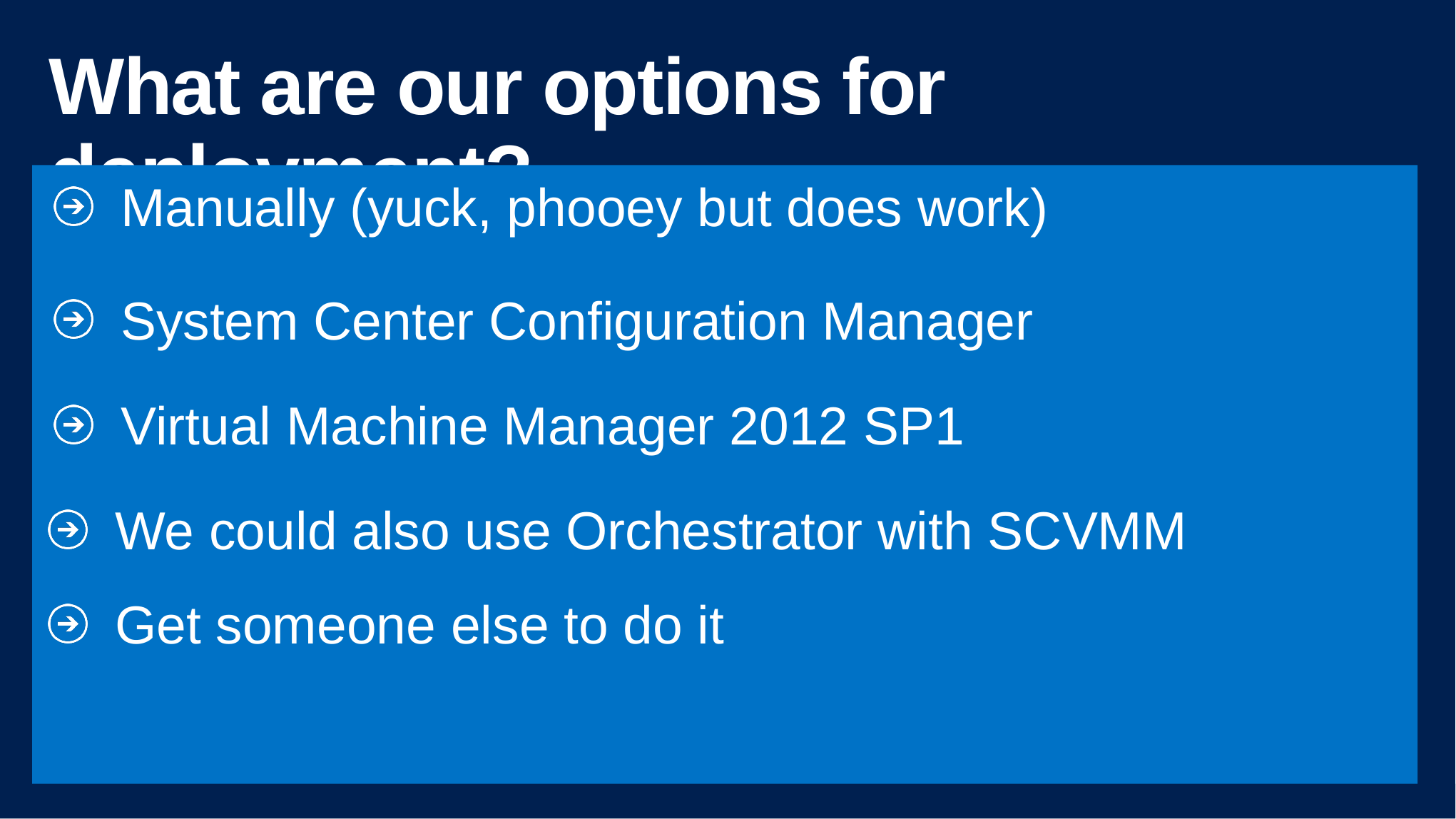

# What are our options for deployment?

Manually (yuck, phooey but does work)
System Center Configuration Manager
Virtual Machine Manager 2012 SP1
We could also use Orchestrator with SCVMM
Get someone else to do it